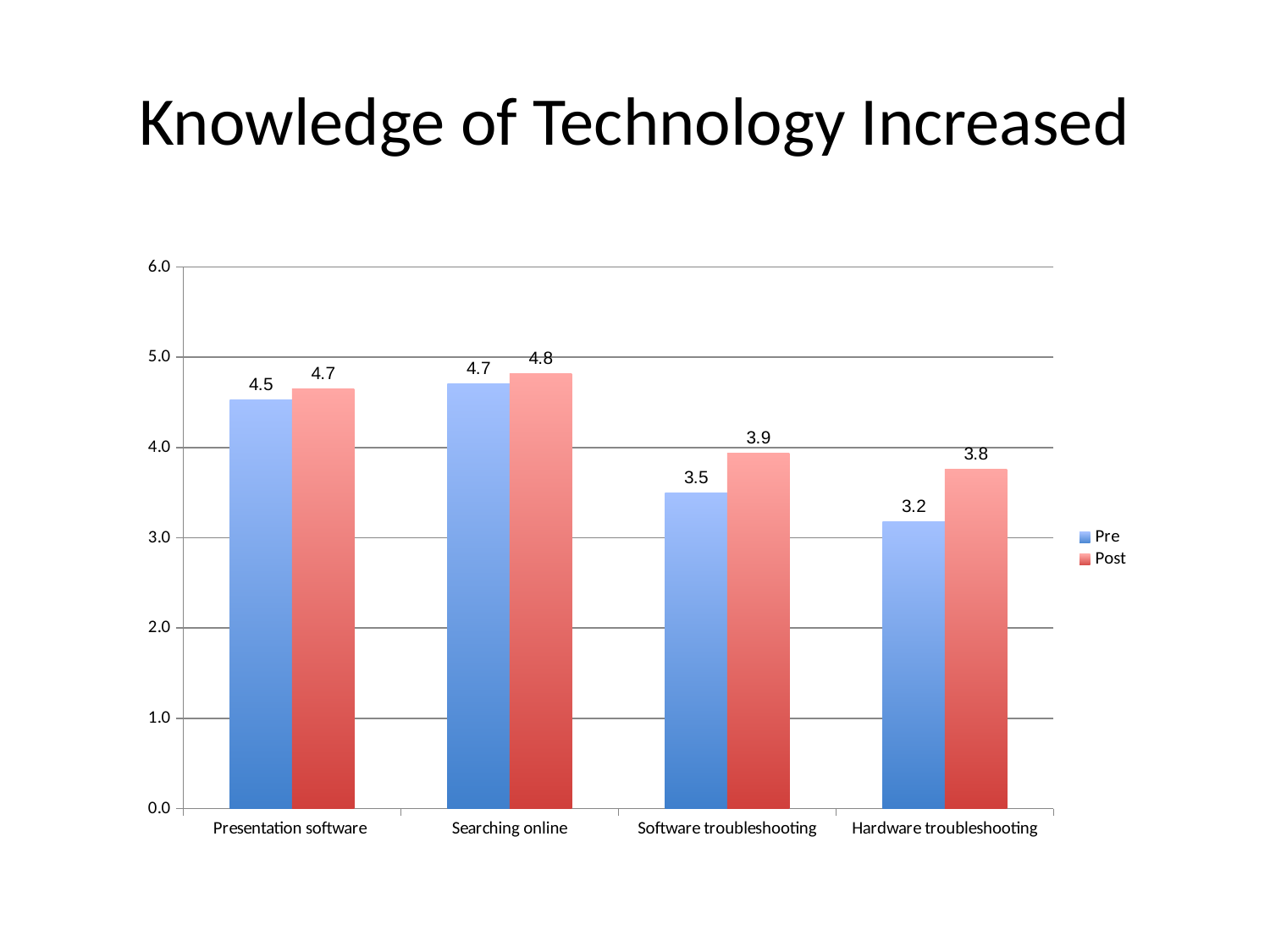

# Knowledge of Technology Increased

### Chart

| Category | Pre | Post |
|---|---|---|
| Presentation software  | 4.53 | 4.65 |
| Searching online | 4.71 | 4.82 |
| Software troubleshooting | 3.5 | 3.94 |
| Hardware troubleshooting | 3.18 | 3.76 |